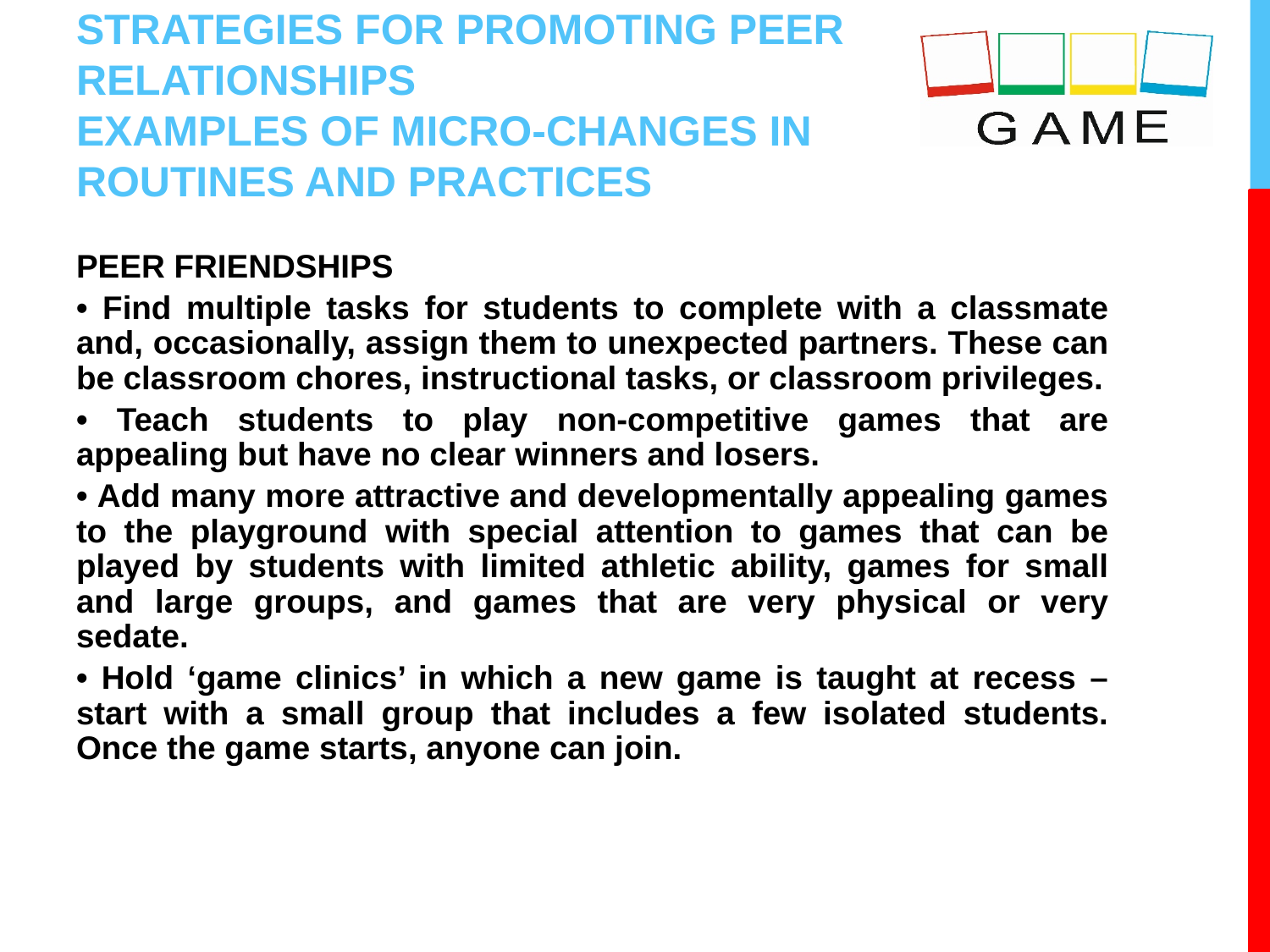

# STRATEGIES FOR PROMOTING PEER RELATIONSHIPS EXAMPLES OF MICRO-CHANGES IN ROUTINES AND PRACTICES
PEER FRIENDSHIPS
• Find multiple tasks for students to complete with a classmate and, occasionally, assign them to unexpected partners. These can be classroom chores, instructional tasks, or classroom privileges.
• Teach students to play non-competitive games that are appealing but have no clear winners and losers.
• Add many more attractive and developmentally appealing games to the playground with special attention to games that can be played by students with limited athletic ability, games for small and large groups, and games that are very physical or very sedate.
• Hold ‘game clinics’ in which a new game is taught at recess – start with a small group that includes a few isolated students. Once the game starts, anyone can join.